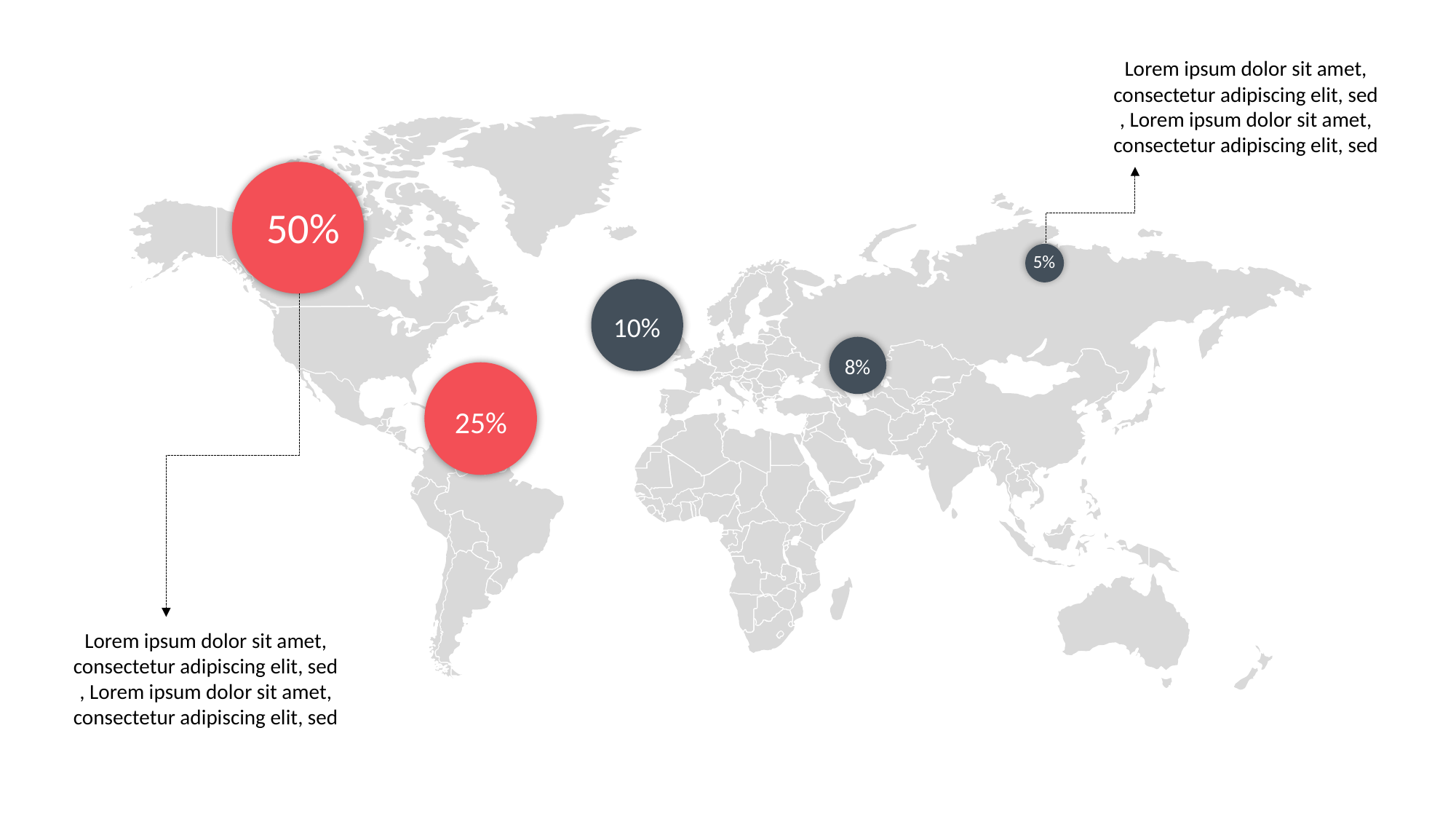

Lorem ipsum dolor sit amet, consectetur adipiscing elit, sed , Lorem ipsum dolor sit amet, consectetur adipiscing elit, sed

50%

5%

10%

8%

25%
Lorem ipsum dolor sit amet, consectetur adipiscing elit, sed , Lorem ipsum dolor sit amet, consectetur adipiscing elit, sed